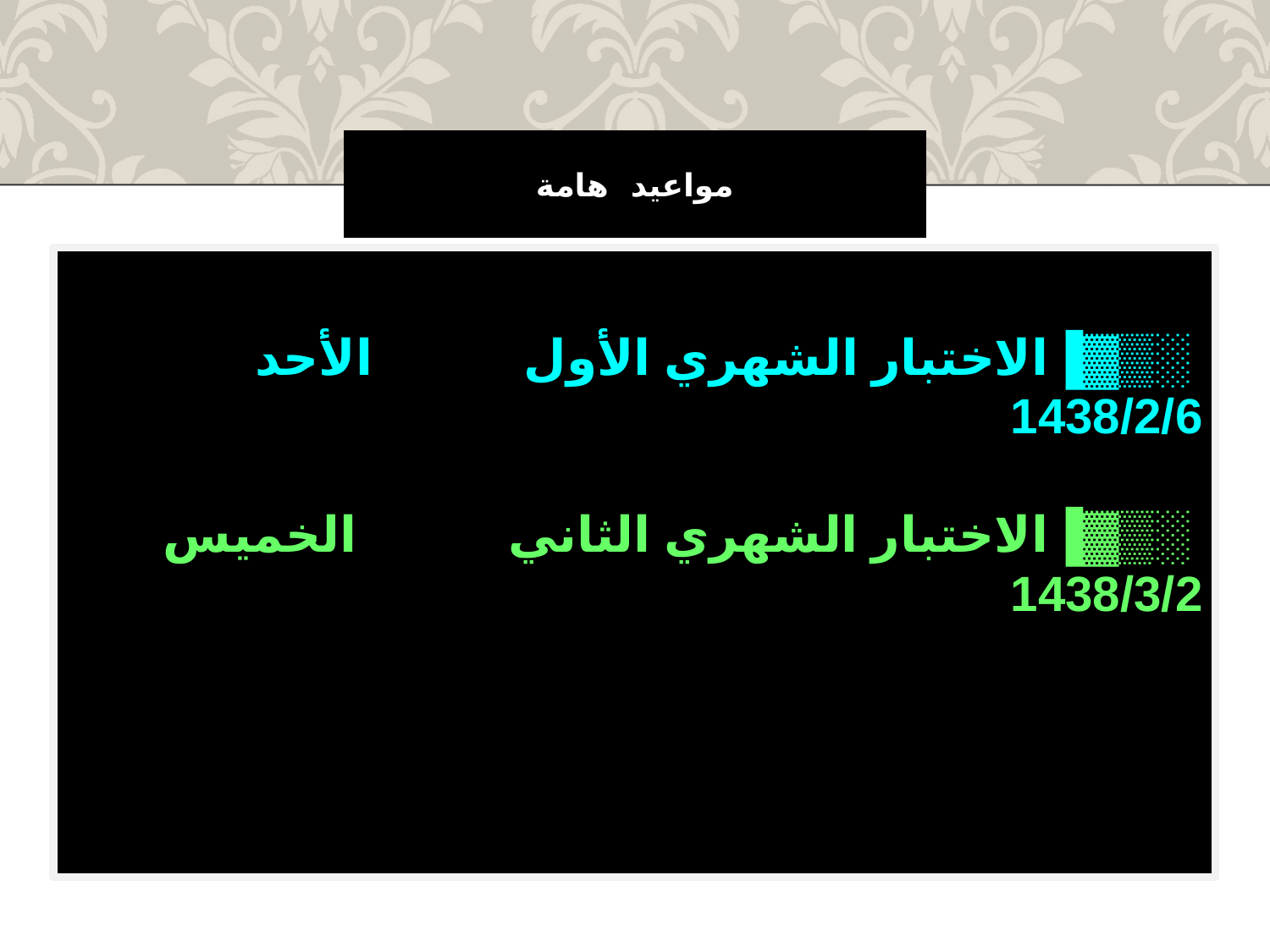

# مواعيد  هامة

 ░▒▓▐الاختبار الشهري الأول           الأحد 1438/2/6

 ░▒▓▐الاختبار الشهري الثاني           الخميس 1438/3/2